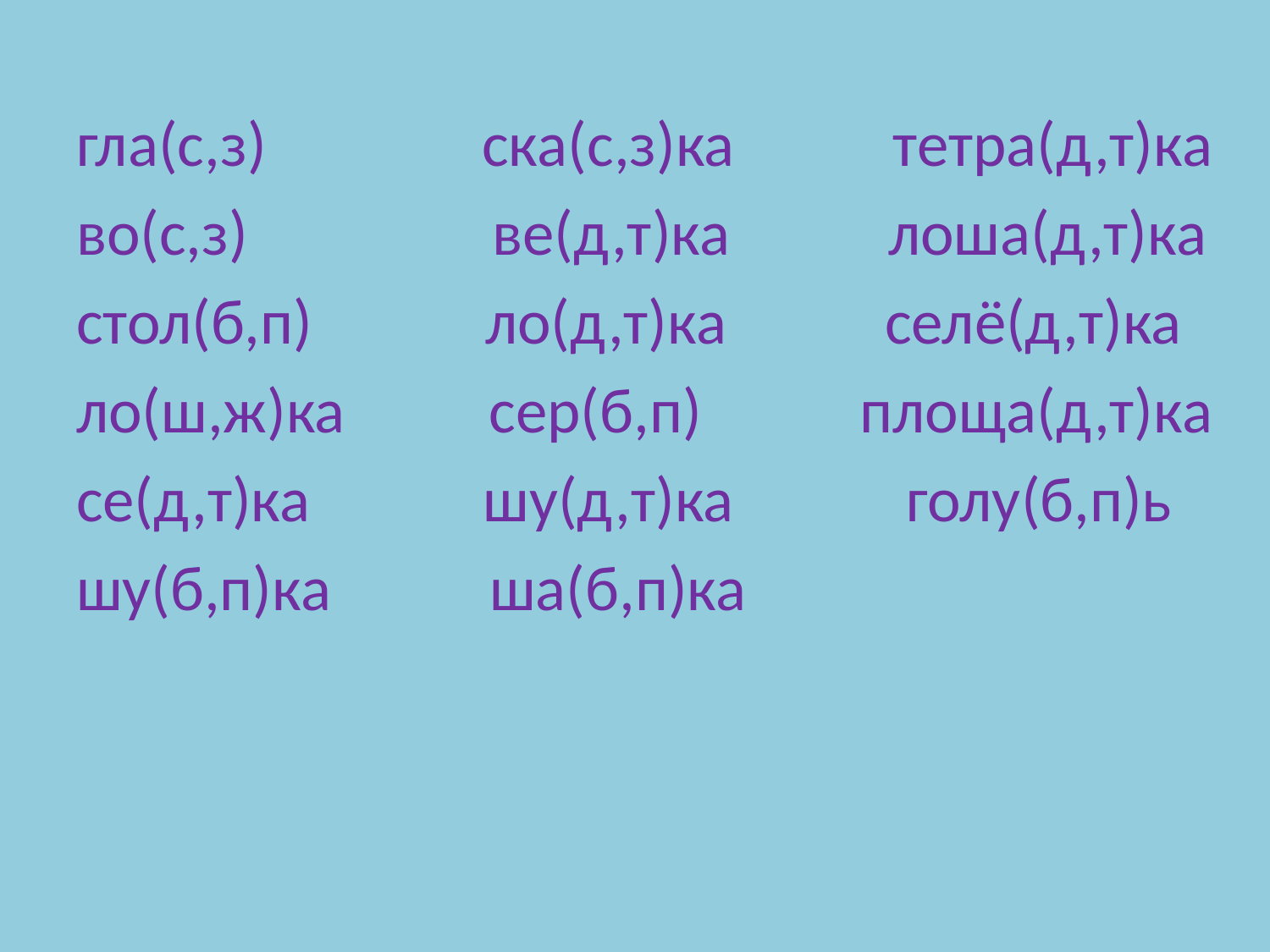

гла(с,з)               ска(с,з)ка           тетра(д,т)ка
во(с,з)                 ве(д,т)ка           лоша(д,т)ка
стол(б,п)            ло(д,т)ка           селё(д,т)ка
ло(ш,ж)ка          сер(б,п)           площа(д,т)ка
се(д,т)ка            шу(д,т)ка            голу(б,п)ь
шу(б,п)ка           ша(б,п)ка